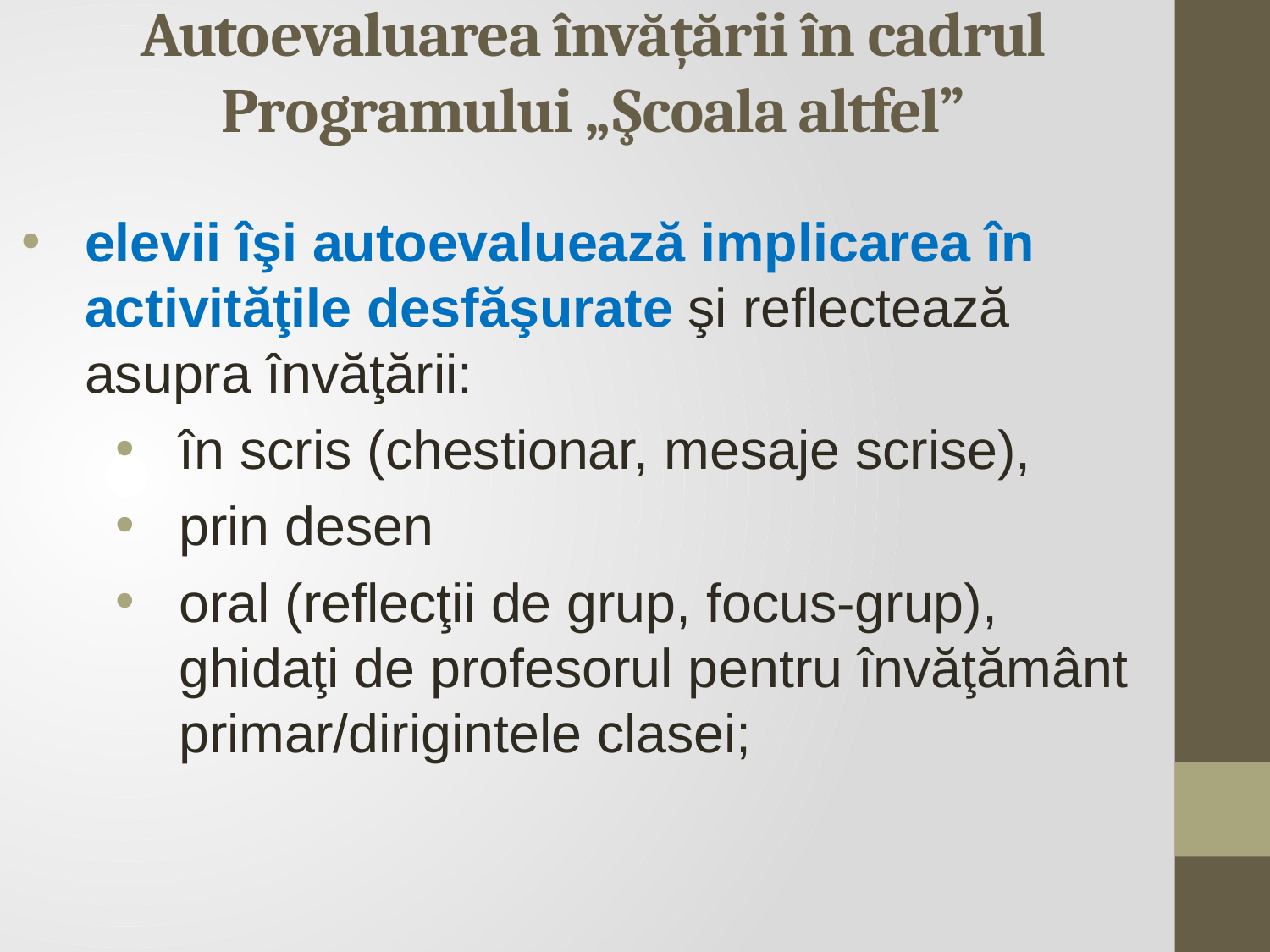

# Autoevaluarea învăţării în cadrul Programului „Şcoala altfel”
elevii îşi autoevaluează implicarea în activităţile desfăşurate şi reflectează asupra învăţării:
în scris (chestionar, mesaje scrise),
prin desen
oral (reflecţii de grup, focus-grup), ghidaţi de profesorul pentru învăţământ primar/dirigintele clasei;